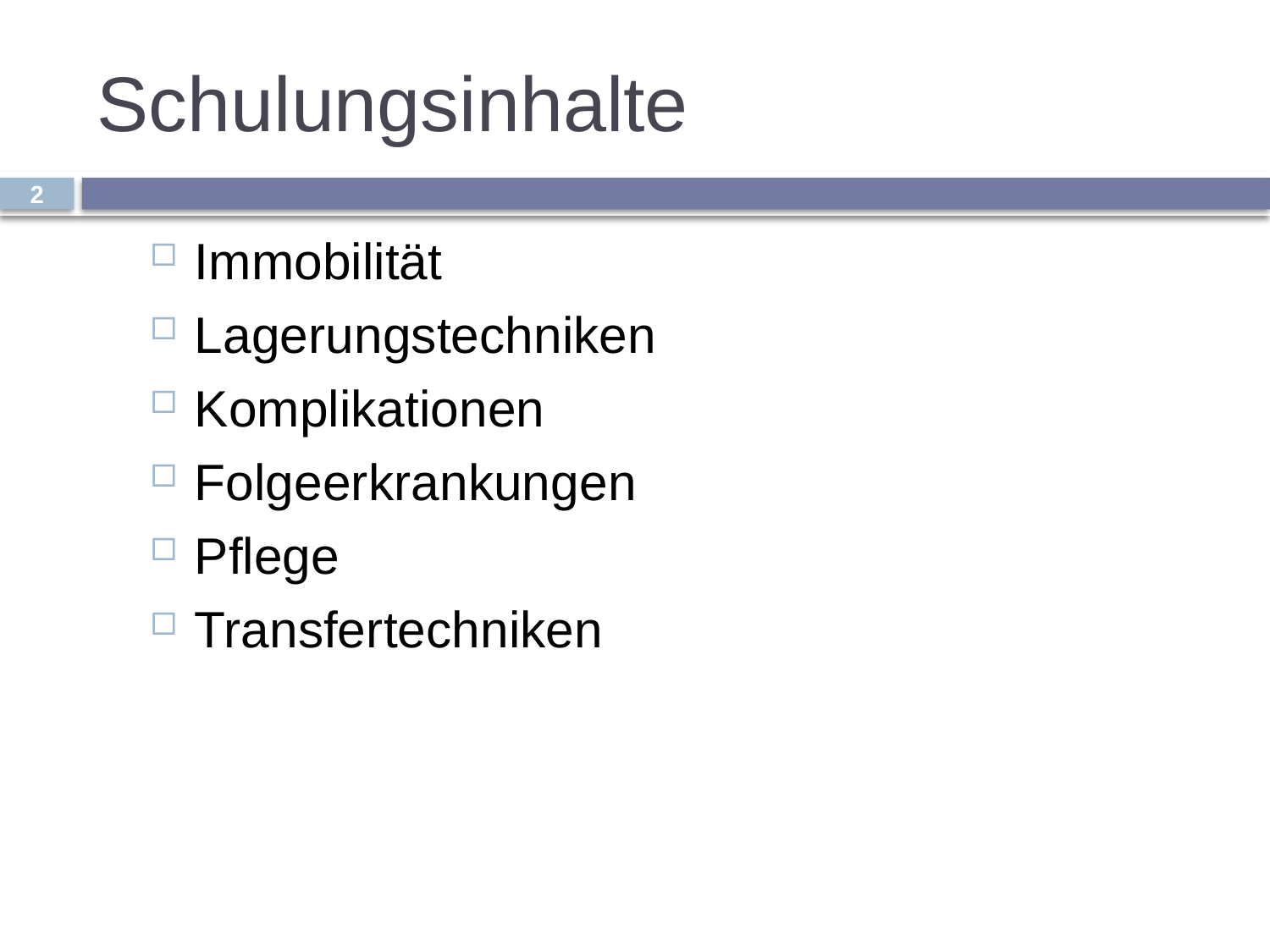

# Schulungsinhalte
2
Immobilität
Lagerungstechniken
Komplikationen
Folgeerkrankungen
Pflege
Transfertechniken